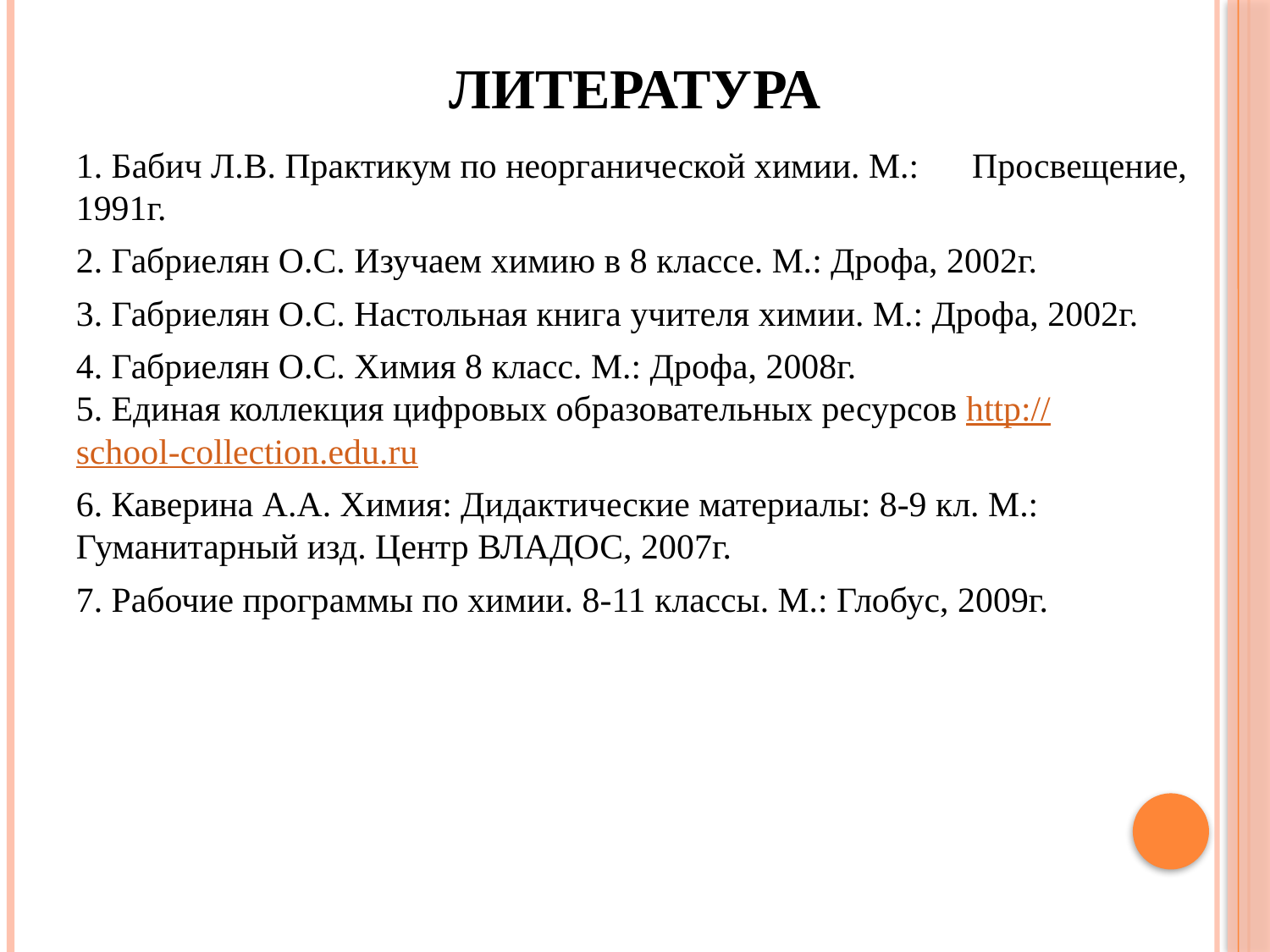

# Литература
1. Бабич Л.В. Практикум по неорганической химии. М.:      Просвещение, 1991г.
2. Габриелян О.С. Изучаем химию в 8 классе. М.: Дрофа, 2002г.
3. Габриелян О.С. Настольная книга учителя химии. М.: Дрофа, 2002г.
4. Габриелян О.С. Химия 8 класс. М.: Дрофа, 2008г.
5. Единая коллекция цифровых образовательных ресурсов http://school-collection.edu.ru
6. Каверина А.А. Химия: Дидактические материалы: 8-9 кл. М.: Гуманитарный изд. Центр ВЛАДОС, 2007г.
7. Рабочие программы по химии. 8-11 классы. М.: Глобус, 2009г.